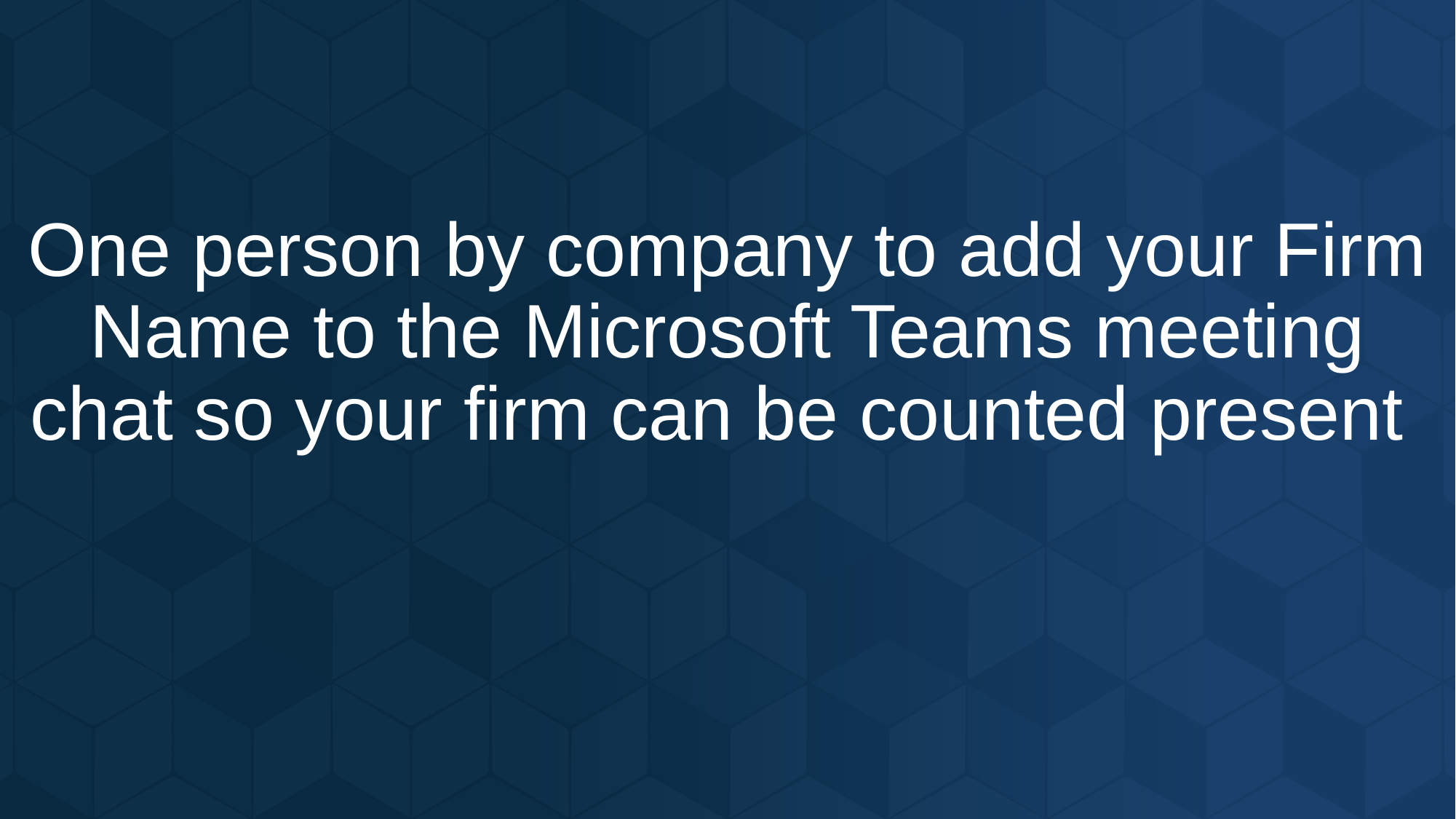

# One person by company to add your Firm Name to the Microsoft Teams meeting chat so your firm can be counted present